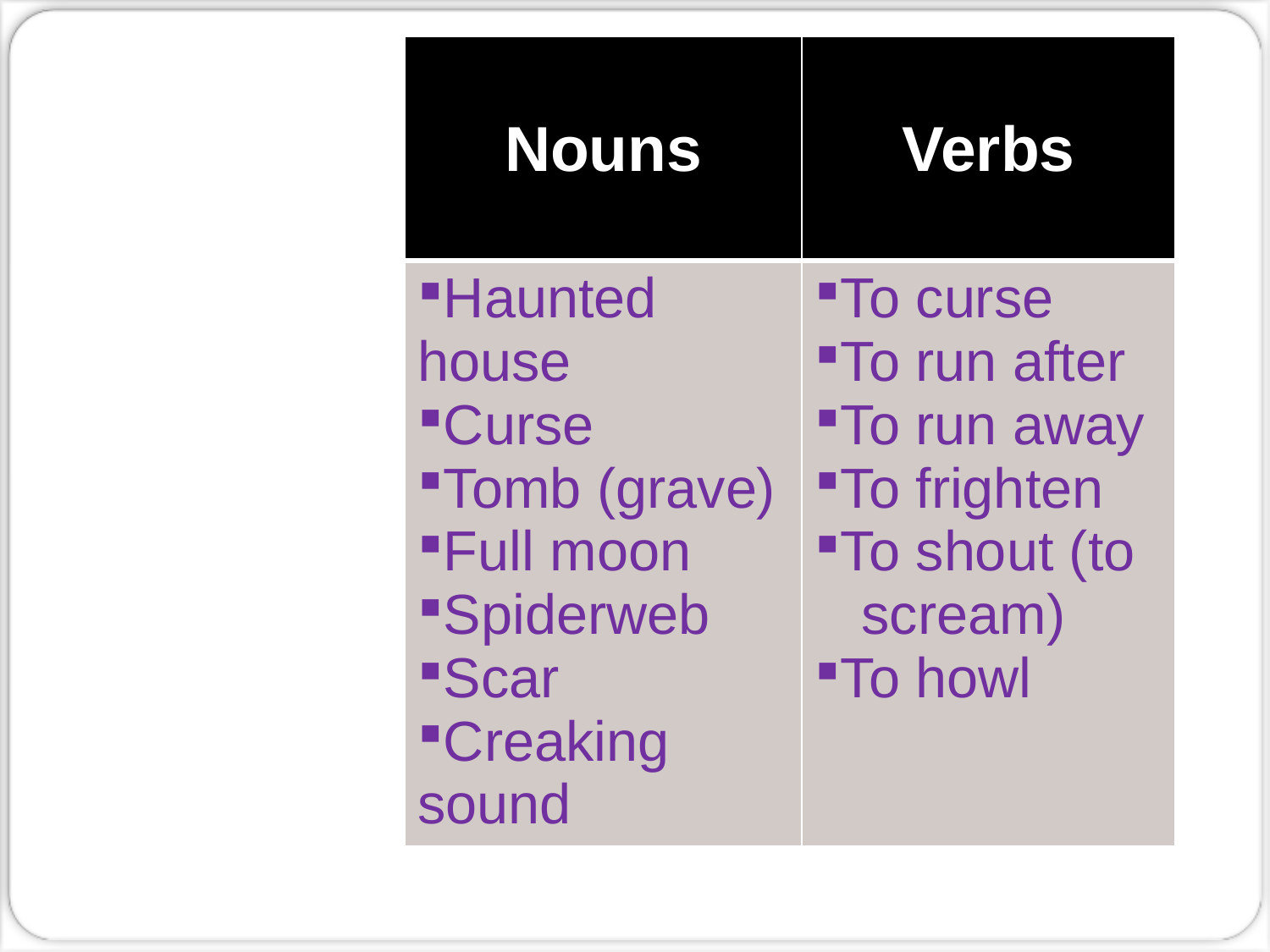

| Nouns | Verbs |
| --- | --- |
| Haunted house Curse Tomb (grave) Full moon Spiderweb Scar Creaking sound | To curse To run after To run away To frighten To shout (to scream) To howl |
#